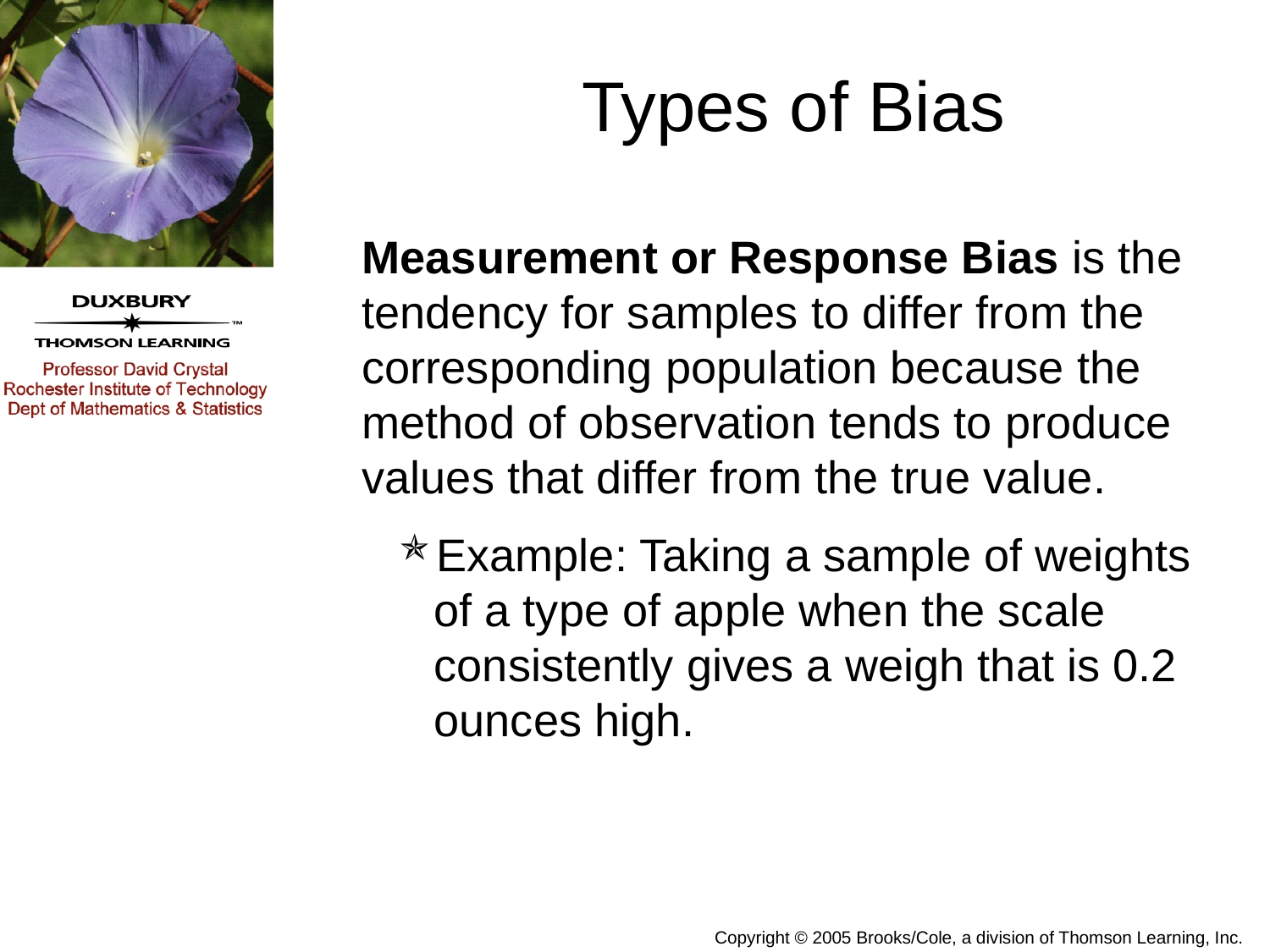

# Types of Bias
Measurement or Response Bias is the tendency for samples to differ from the corresponding population because the method of observation tends to produce values that differ from the true value.
Example: Taking a sample of weights of a type of apple when the scale consistently gives a weigh that is 0.2 ounces high.